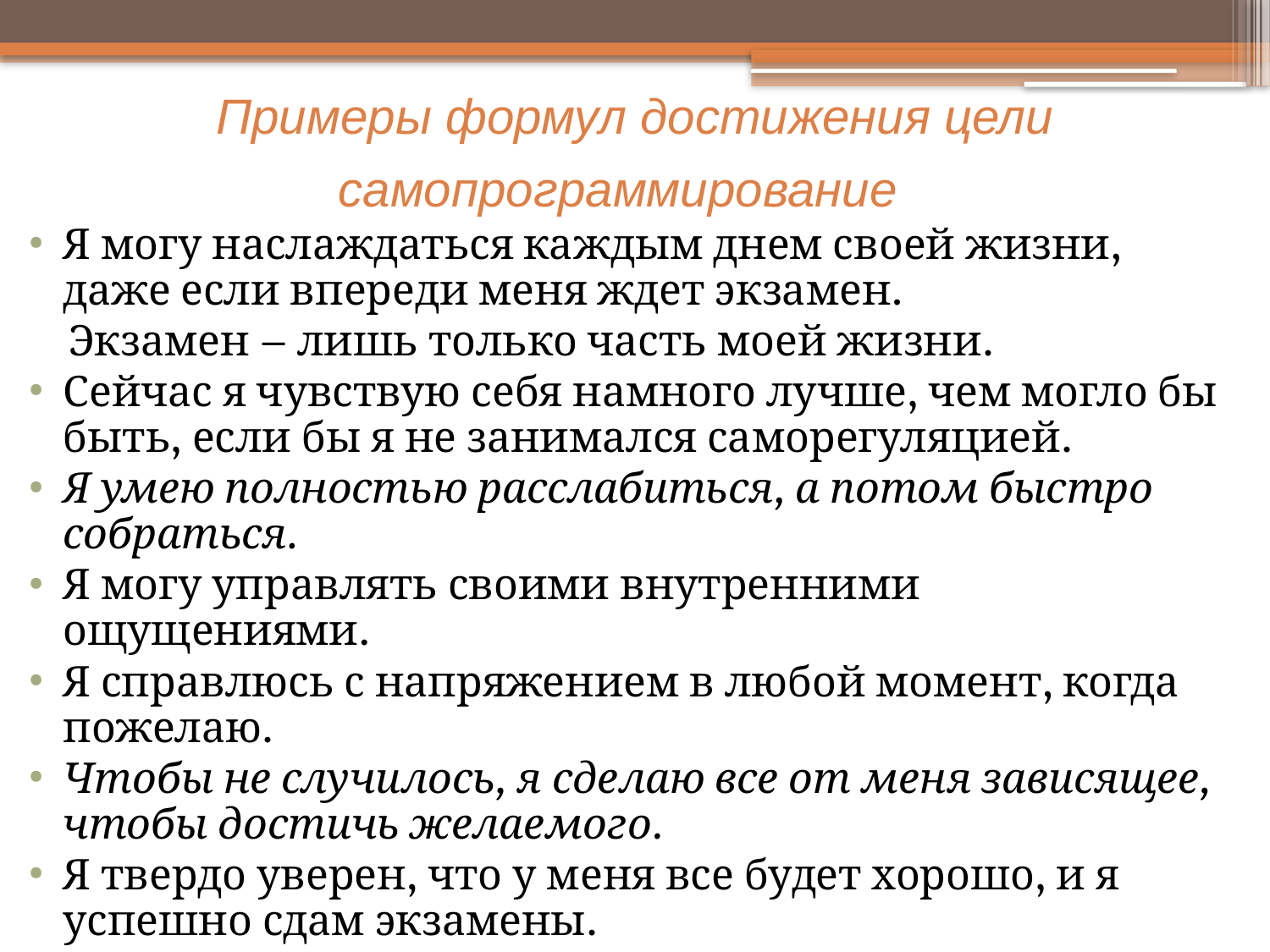

Примеры формул достижения цели самопрограммирование
Я могу наслаждаться каждым днем своей жизни, даже если впереди меня ждет экзамен.
    Экзамен – лишь только часть моей жизни.
Сейчас я чувствую себя намного лучше, чем могло бы быть, если бы я не занимался саморегуляцией.
Я умею полностью расслабиться, а потом быстро собраться.
Я могу управлять своими внутренними ощущениями.
Я справлюсь с напряжением в любой момент, когда пожелаю.
Чтобы не случилось, я сделаю все от меня зависящее, чтобы достичь желаемого.
Я твердо уверен, что у меня все будет хорошо, и я успешно сдам экзамены.